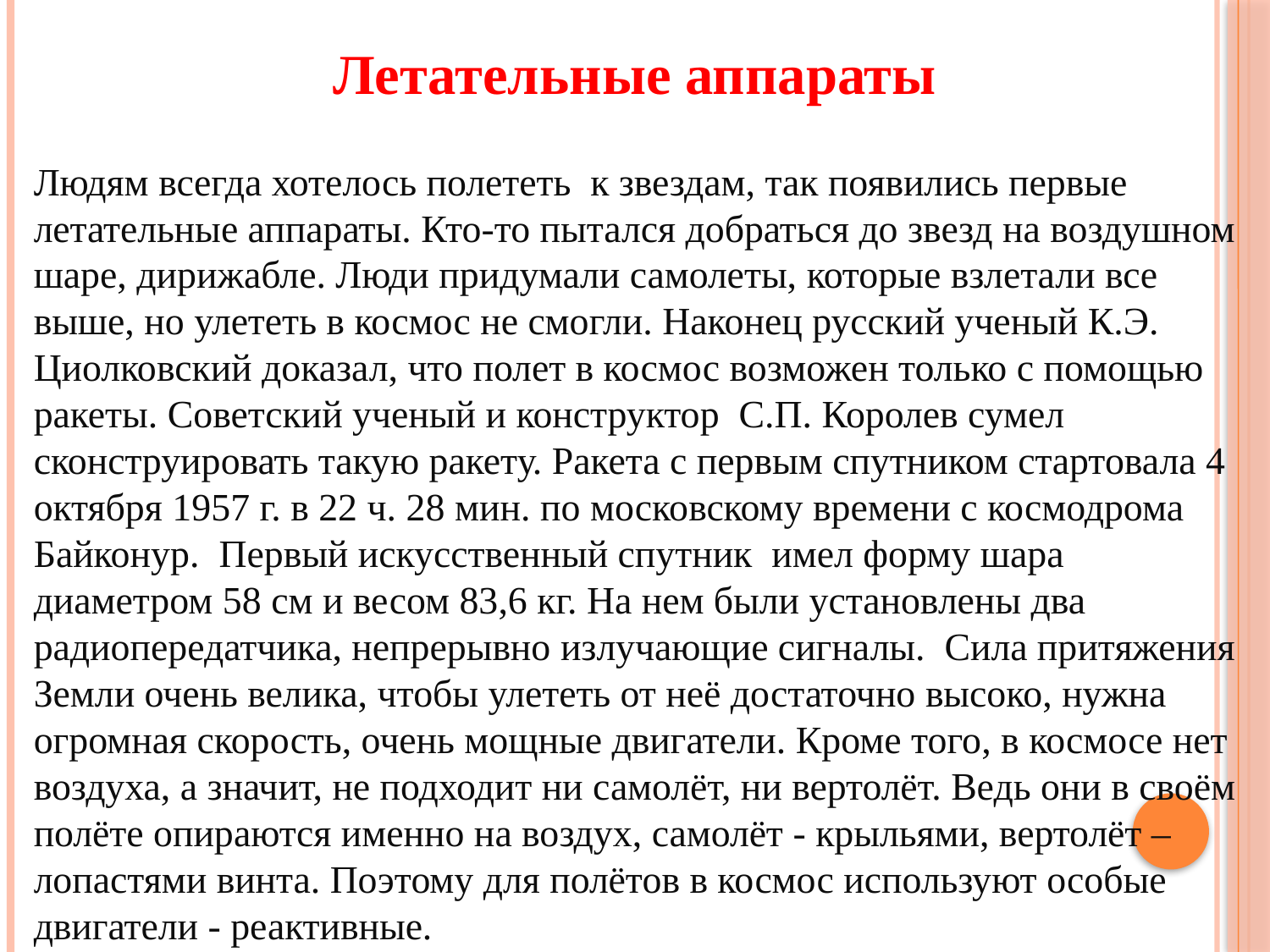

Летательные аппараты

Людям всегда хотелось полететь  к звездам, так появились первые летательные аппараты. Кто-то пытался добраться до звезд на воздушном шаре, дирижабле. Люди придумали самолеты, которые взлетали все выше, но улететь в космос не смогли. Наконец русский ученый К.Э. Циолковский доказал, что полет в космос возможен только с помощью ракеты. Советский ученый и конструктор  С.П. Королев сумел сконструировать такую ракету. Ракета с первым спутником стартовала 4 октября 1957 г. в 22 ч. 28 мин. по московскому времени с космодрома Байконур.  Первый искусственный спутник  имел форму шара диаметром 58 см и весом 83,6 кг. На нем были установлены два радиопередатчика, непрерывно излучающие сигналы.  Сила притяжения Земли очень велика, чтобы улететь от неё достаточно высоко, нужна огромная скорость, очень мощные двигатели. Кроме того, в космосе нет воздуха, а значит, не подходит ни самолёт, ни вертолёт. Ведь они в своём полёте опираются именно на воздух, самолёт - крыльями, вертолёт – лопастями винта. Поэтому для полётов в космос используют особые двигатели - реактивные.